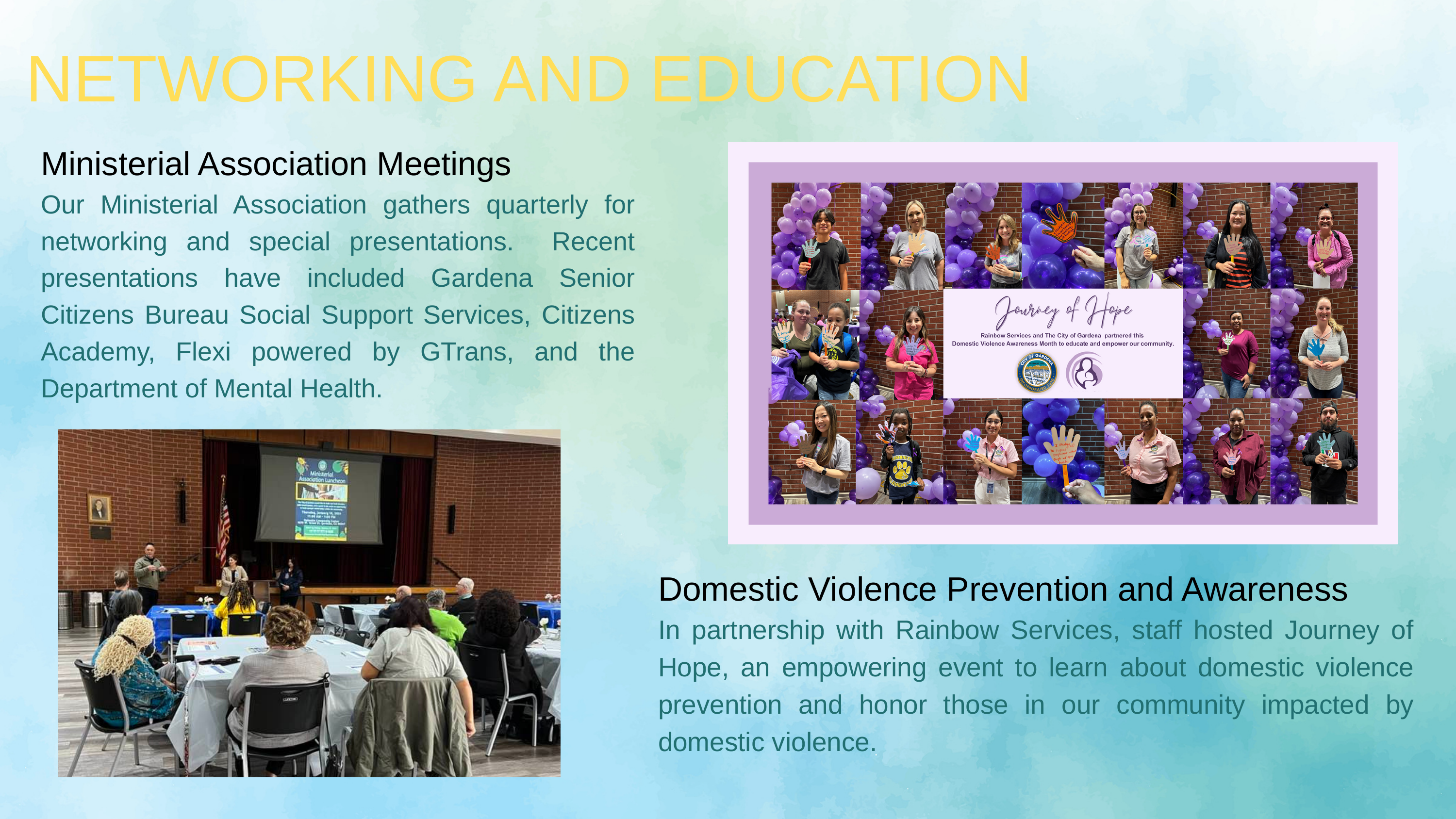

NETWORKING AND EDUCATION
Ministerial Association Meetings
Our Ministerial Association gathers quarterly for networking and special presentations.  Recent presentations have included Gardena Senior Citizens Bureau Social Support Services, Citizens Academy, Flexi powered by GTrans, and the Department of Mental Health.

Domestic Violence Prevention and Awareness
In partnership with Rainbow Services, staff hosted Journey of Hope, an empowering event to learn about domestic violence prevention and honor those in our community impacted by domestic violence.